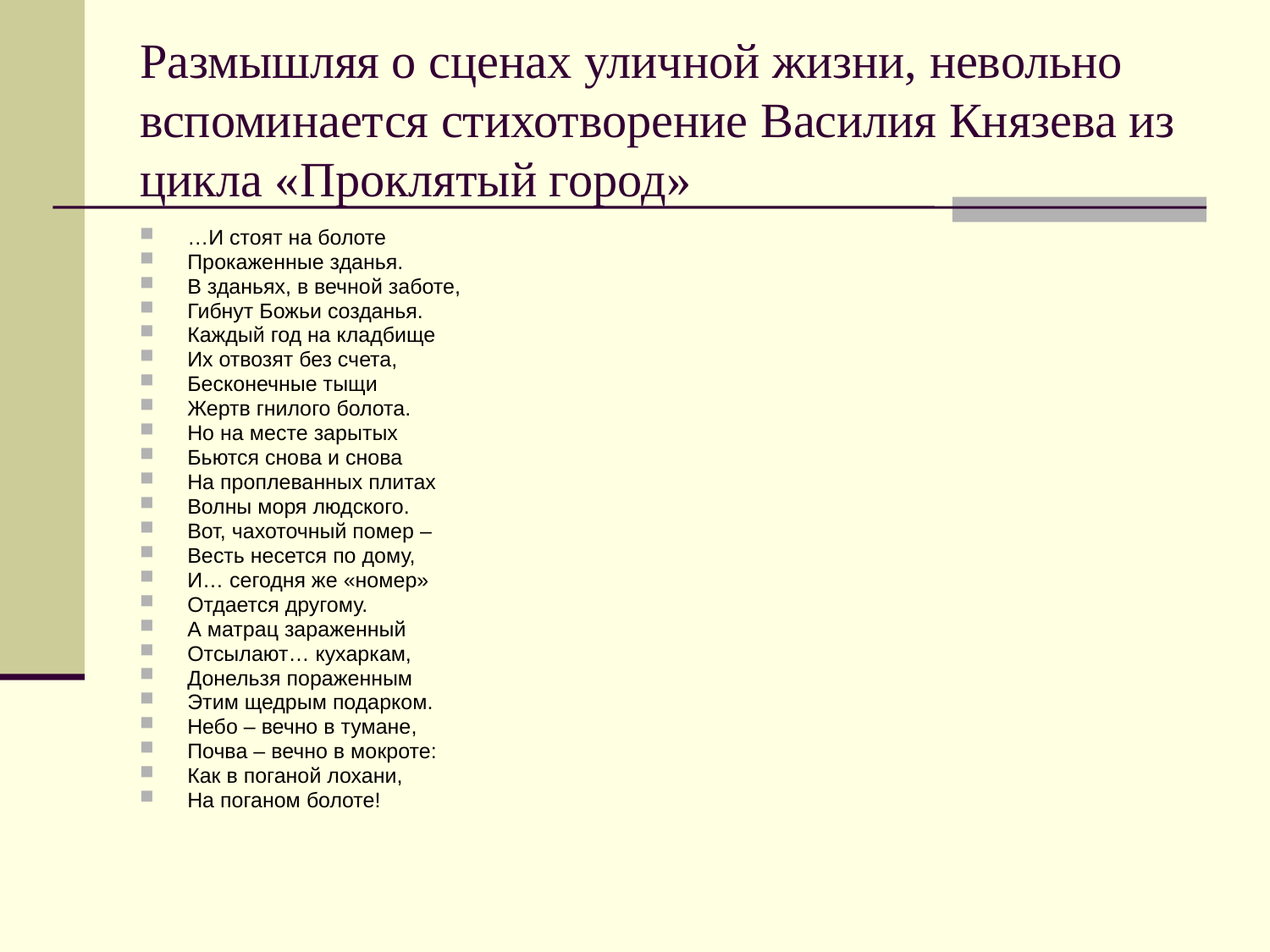

# Размышляя о сценах уличной жизни, невольно вспоминается стихотворение Василия Князева из цикла «Проклятый город»
…И стоят на болоте
Прокаженные зданья.
В зданьях, в вечной заботе,
Гибнут Божьи созданья.
Каждый год на кладбище
Их отвозят без счета,
Бесконечные тыщи
Жертв гнилого болота.
Но на месте зарытых
Бьются снова и снова
На проплеванных плитах
Волны моря людского.
Вот, чахоточный помер –
Весть несется по дому,
И… сегодня же «номер»
Отдается другому.
А матрац зараженный
Отсылают… кухаркам,
Донельзя пораженным
Этим щедрым подарком.
Небо – вечно в тумане,
Почва – вечно в мокроте:
Как в поганой лохани,
На поганом болоте!